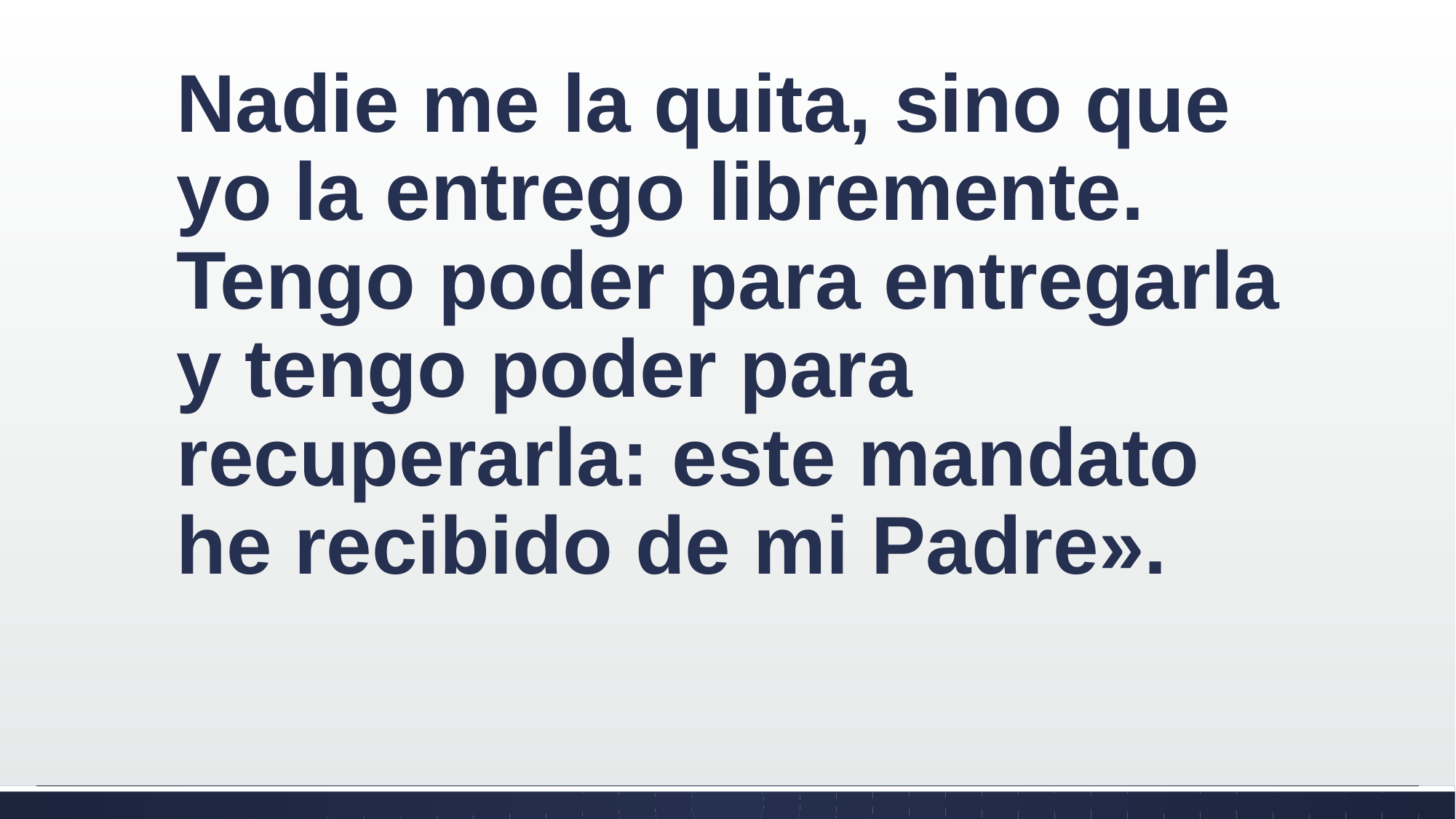

#
Nadie me la quita, sino que yo la entrego libremente. Tengo poder para entregarla y tengo poder para recuperarla: este mandato he recibido de mi Padre».